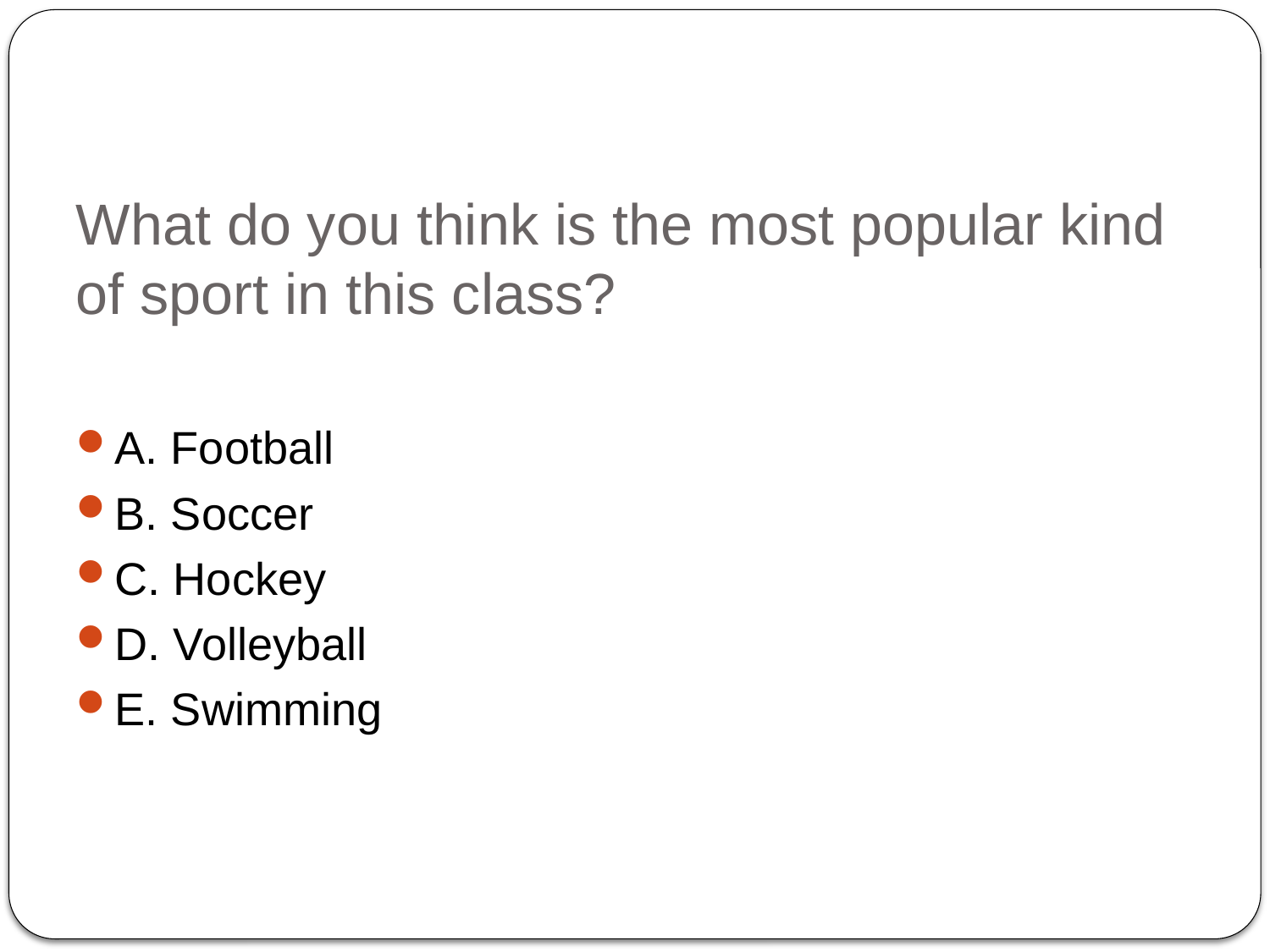

# What do you think is the most popular kind of sport in this class?
A. Football
B. Soccer
C. Hockey
D. Volleyball
E. Swimming